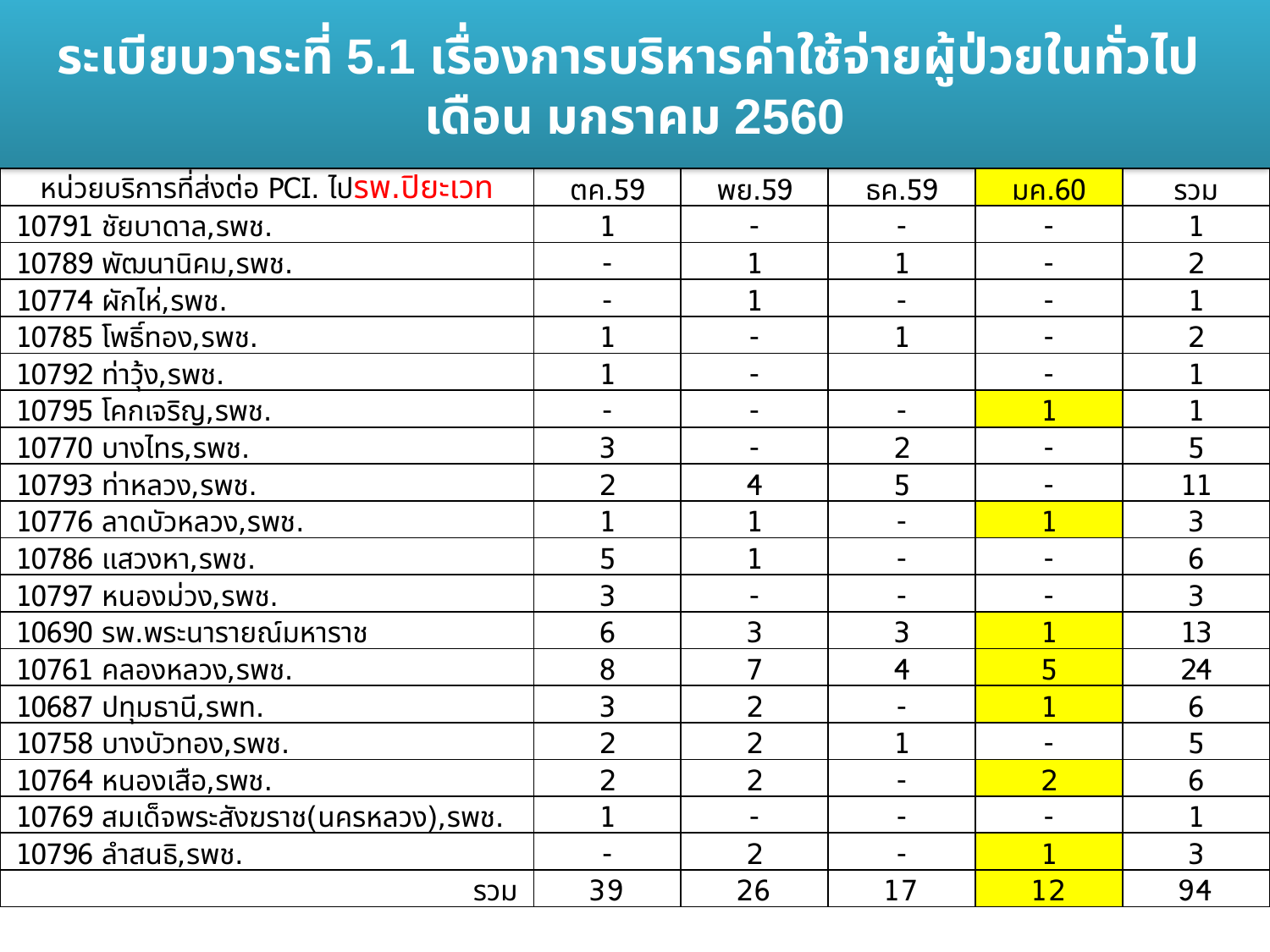

ระเบียบวาระที่ 5.1 เรื่องการบริหารค่าใช้จ่ายผู้ป่วยในทั่วไป
เดือน มกราคม 2560
| หน่วยบริการที่ส่งต่อ PCI. ไปรพ.ปิยะเวท | ตค.59 | พย.59 | ธค.59 | มค.60 | รวม |
| --- | --- | --- | --- | --- | --- |
| 10791 ชัยบาดาล,รพช. | 1 | - | - | - | 1 |
| 10789 พัฒนานิคม,รพช. | - | 1 | 1 | - | 2 |
| 10774 ผักไห่,รพช. | - | 1 | - | - | 1 |
| 10785 โพธิ์ทอง,รพช. | 1 | - | 1 | - | 2 |
| 10792 ท่าวุ้ง,รพช. | 1 | - |  | - | 1 |
| 10795 โคกเจริญ,รพช. | - | - | - | 1 | 1 |
| 10770 บางไทร,รพช. | 3 | - | 2 | - | 5 |
| 10793 ท่าหลวง,รพช. | 2 | 4 | 5 | - | 11 |
| 10776 ลาดบัวหลวง,รพช. | 1 | 1 | - | 1 | 3 |
| 10786 แสวงหา,รพช. | 5 | 1 | - | - | 6 |
| 10797 หนองม่วง,รพช. | 3 | - | - | - | 3 |
| 10690 รพ.พระนารายณ์มหาราช | 6 | 3 | 3 | 1 | 13 |
| 10761 คลองหลวง,รพช. | 8 | 7 | 4 | 5 | 24 |
| 10687 ปทุมธานี,รพท. | 3 | 2 | - | 1 | 6 |
| 10758 บางบัวทอง,รพช. | 2 | 2 | 1 | - | 5 |
| 10764 หนองเสือ,รพช. | 2 | 2 | - | 2 | 6 |
| 10769 สมเด็จพระสังฆราช(นครหลวง),รพช. | 1 | - | - | - | 1 |
| 10796 ลำสนธิ,รพช. | - | 2 | - | 1 | 3 |
| รวม | 39 | 26 | 17 | 12 | 94 |